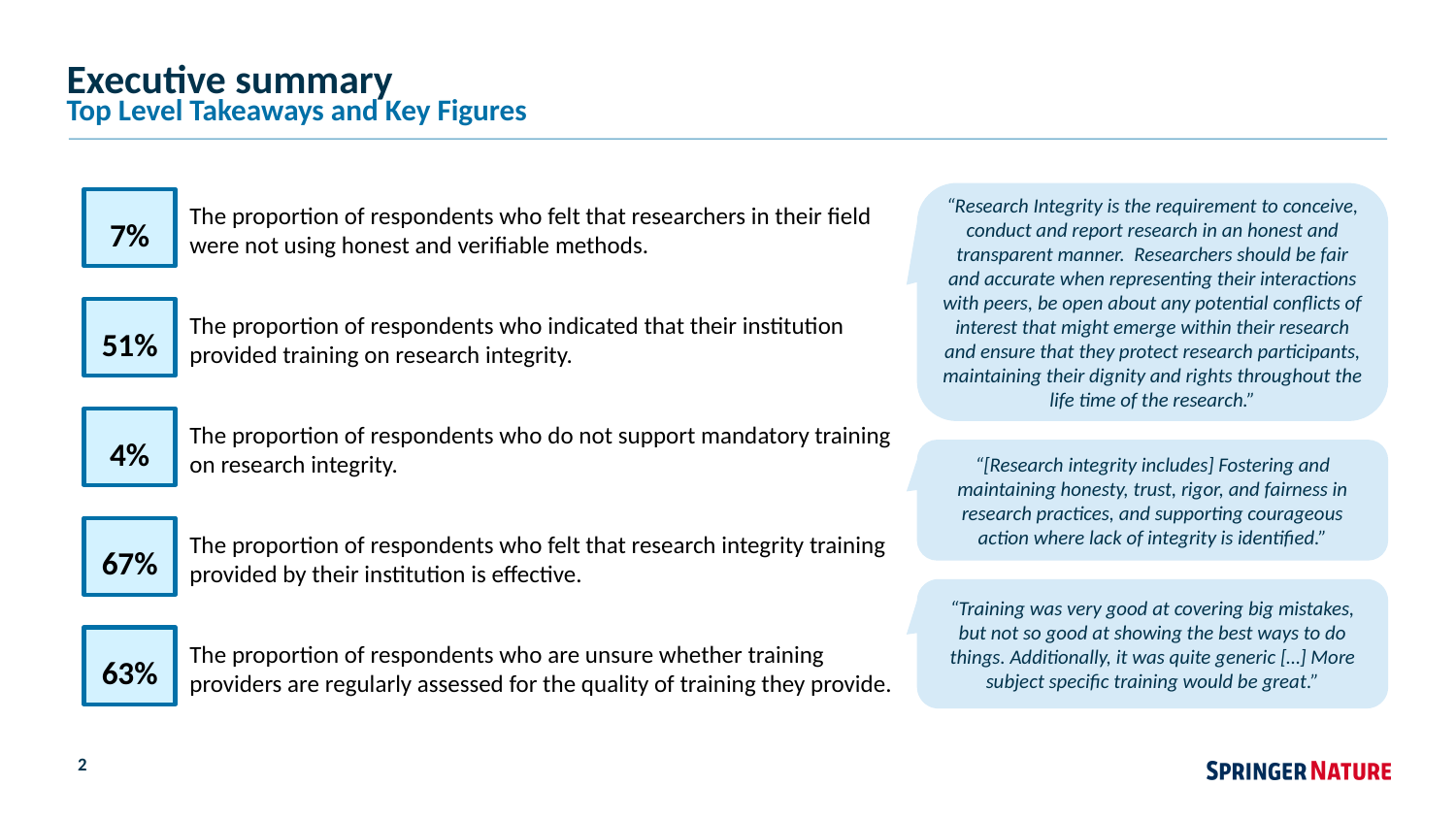

# Executive summary
Top Level Takeaways and Key Figures
“Research Integrity is the requirement to conceive, conduct and report research in an honest and transparent manner.  Researchers should be fair and accurate when representing their interactions with peers, be open about any potential conflicts of interest that might emerge within their research and ensure that they protect research participants, maintaining their dignity and rights throughout the life time of the research.”
7%
The proportion of respondents who felt that researchers in their field were not using honest and verifiable methods.
51%
The proportion of respondents who indicated that their institution provided training on research integrity.
4%
The proportion of respondents who do not support mandatory training on research integrity.
“[Research integrity includes] Fostering and maintaining honesty, trust, rigor, and fairness in research practices, and supporting courageous action where lack of integrity is identified.”
67%
The proportion of respondents who felt that research integrity training provided by their institution is effective.
“Training was very good at covering big mistakes, but not so good at showing the best ways to do things. Additionally, it was quite generic […] More subject specific training would be great.”
63%
The proportion of respondents who are unsure whether training providers are regularly assessed for the quality of training they provide.